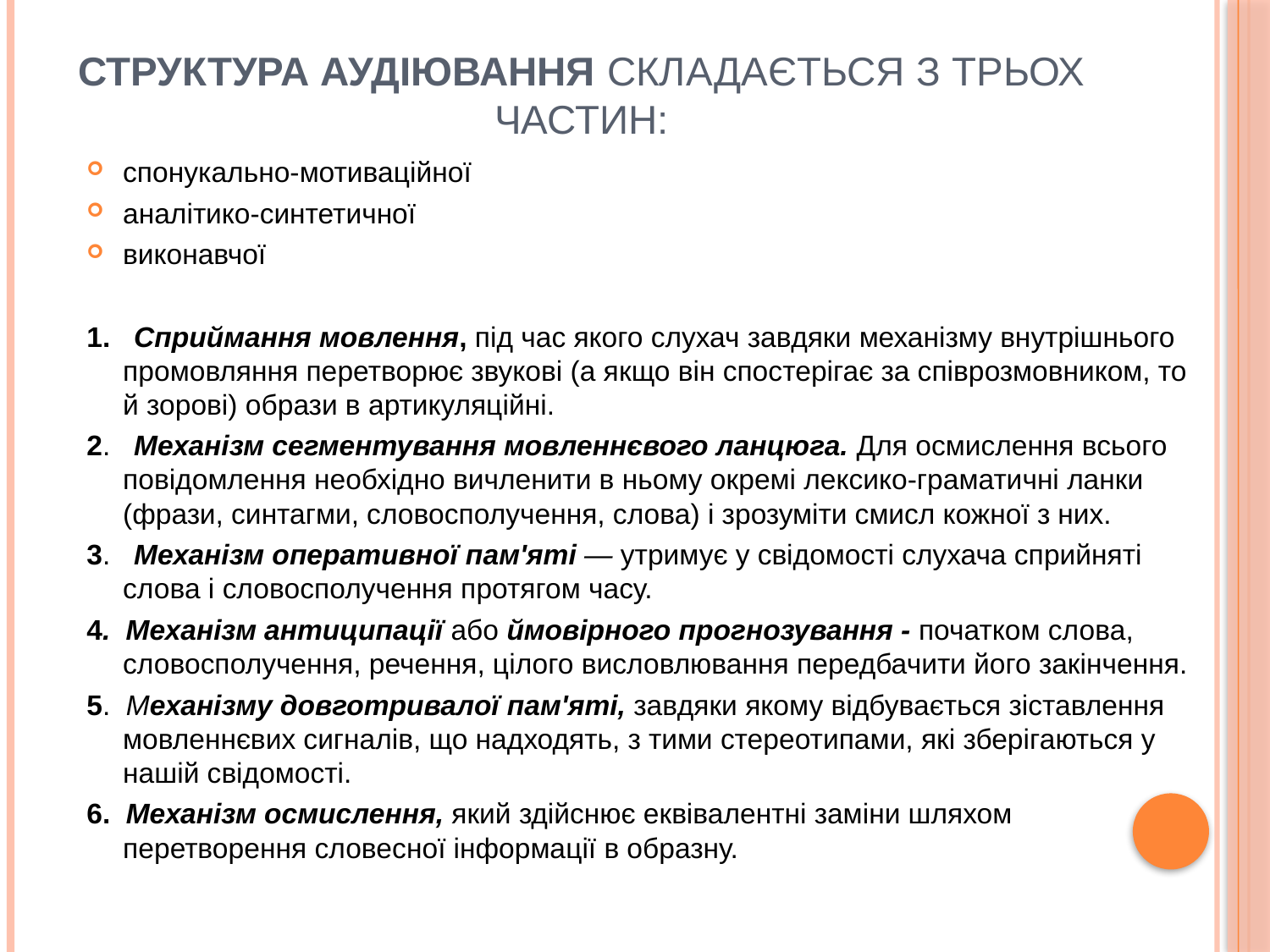

# Структура аудіювання складається з трьох частин:
спонукально-мотиваційної
аналітико-синтетичної
виконавчої

1.   Сприймання мовлення, під час якого слухач завдяки механізму внутрішнього промовляння перетворює звукові (а якщо він спостерігає за співрозмовником, то й зорові) образи в артикуляційні.
2.   Механізм сегментування мовленнєвого ланцюга. Для осмислення всього повідомлення необхідно вичленити в ньому окремі лексико-граматичні ланки (фрази, синтагми, словосполучення, слова) і зрозуміти смисл кожної з них.
3.   Механізм оперативної пам'яті — утримує у свідомості слухача сприйняті слова і словосполучення протягом часу.
4.  Механізм антиципації або ймовірного прогнозування - початком слова, словоспо­лучення, речення, цілого висловлювання передбачити його закінчення.
5.  Механізму довготривалої пам'яті, завдяки якому відбувається зіставлення мовлен­нєвих сигналів, що надходять, з тими стереотипами, які зберігаються у нашій свідомості.
6.  Механізм осмислення, який здійснює еквівалентні заміни шляхом перетворення словесної інформації в образну.